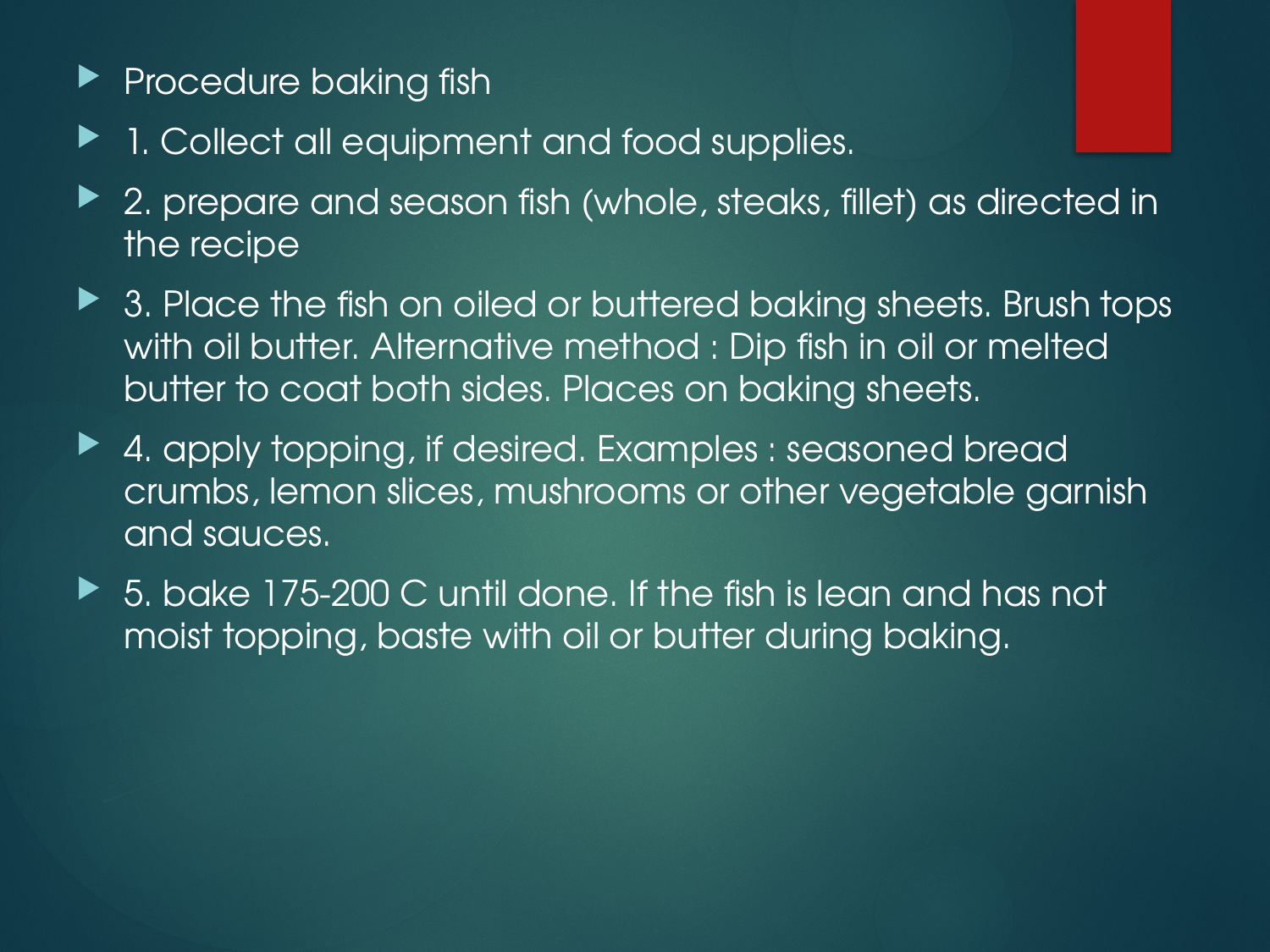

Procedure baking fish
1. Collect all equipment and food supplies.
2. prepare and season fish (whole, steaks, fillet) as directed in the recipe
3. Place the fish on oiled or buttered baking sheets. Brush tops with oil butter. Alternative method : Dip fish in oil or melted butter to coat both sides. Places on baking sheets.
4. apply topping, if desired. Examples : seasoned bread crumbs, lemon slices, mushrooms or other vegetable garnish and sauces.
5. bake 175-200 C until done. If the fish is lean and has not moist topping, baste with oil or butter during baking.